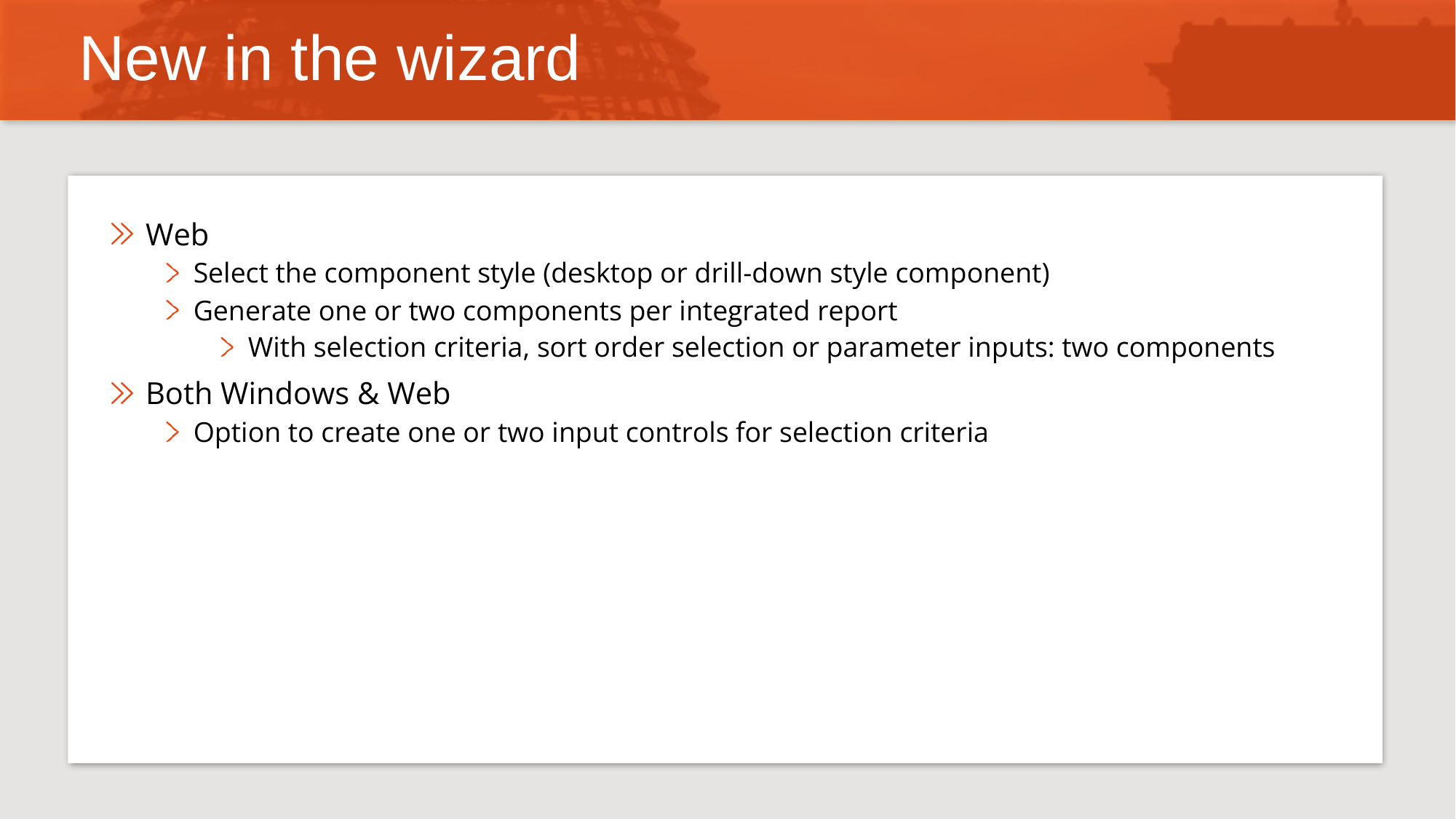

# New in the wizard
Web
Select the component style (desktop or drill-down style component)
Generate one or two components per integrated report
With selection criteria, sort order selection or parameter inputs: two components
Both Windows & Web
Option to create one or two input controls for selection criteria